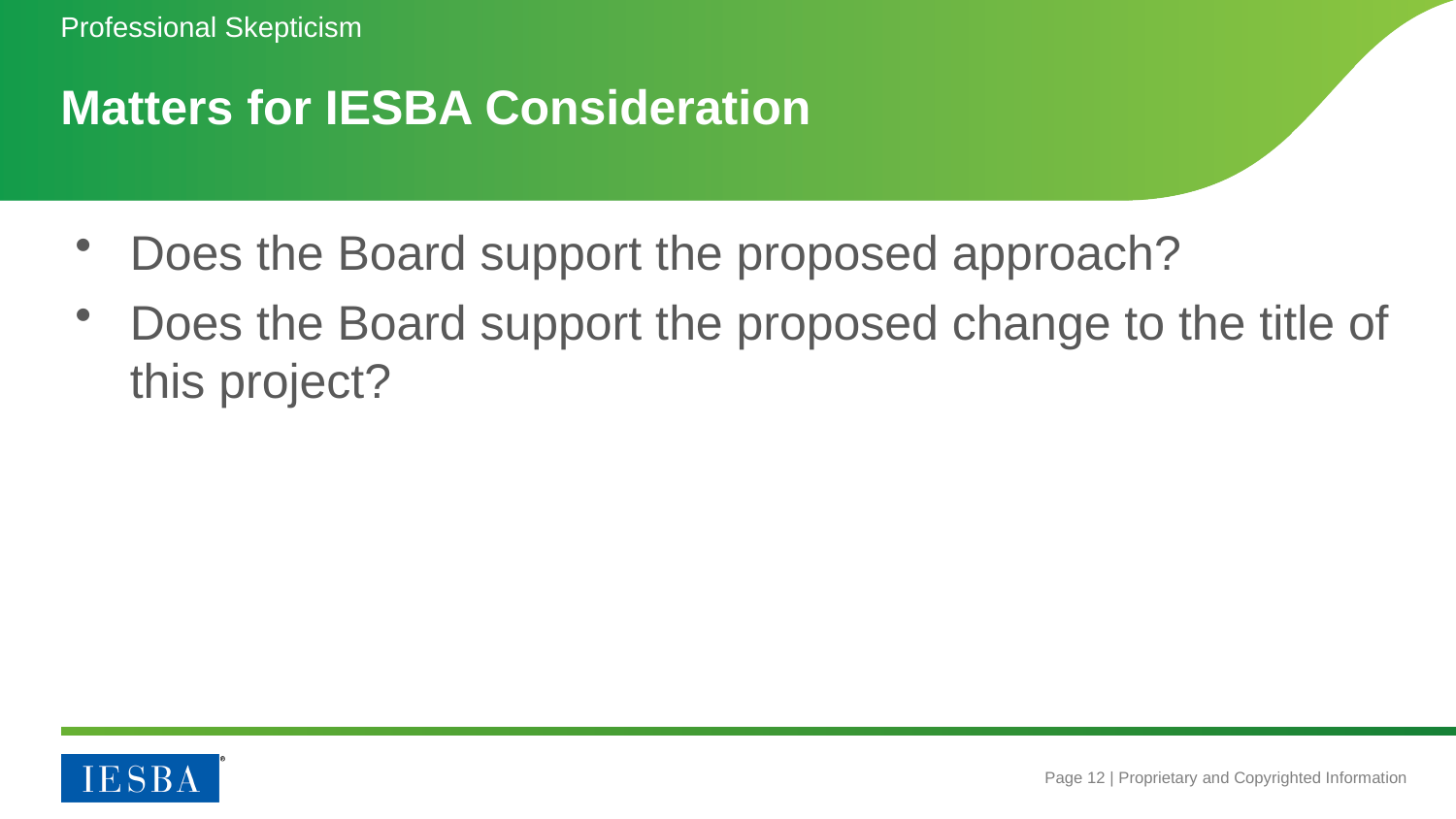

Professional Skepticism
# Matters for IESBA Consideration
Does the Board support the proposed approach?
Does the Board support the proposed change to the title of this project?